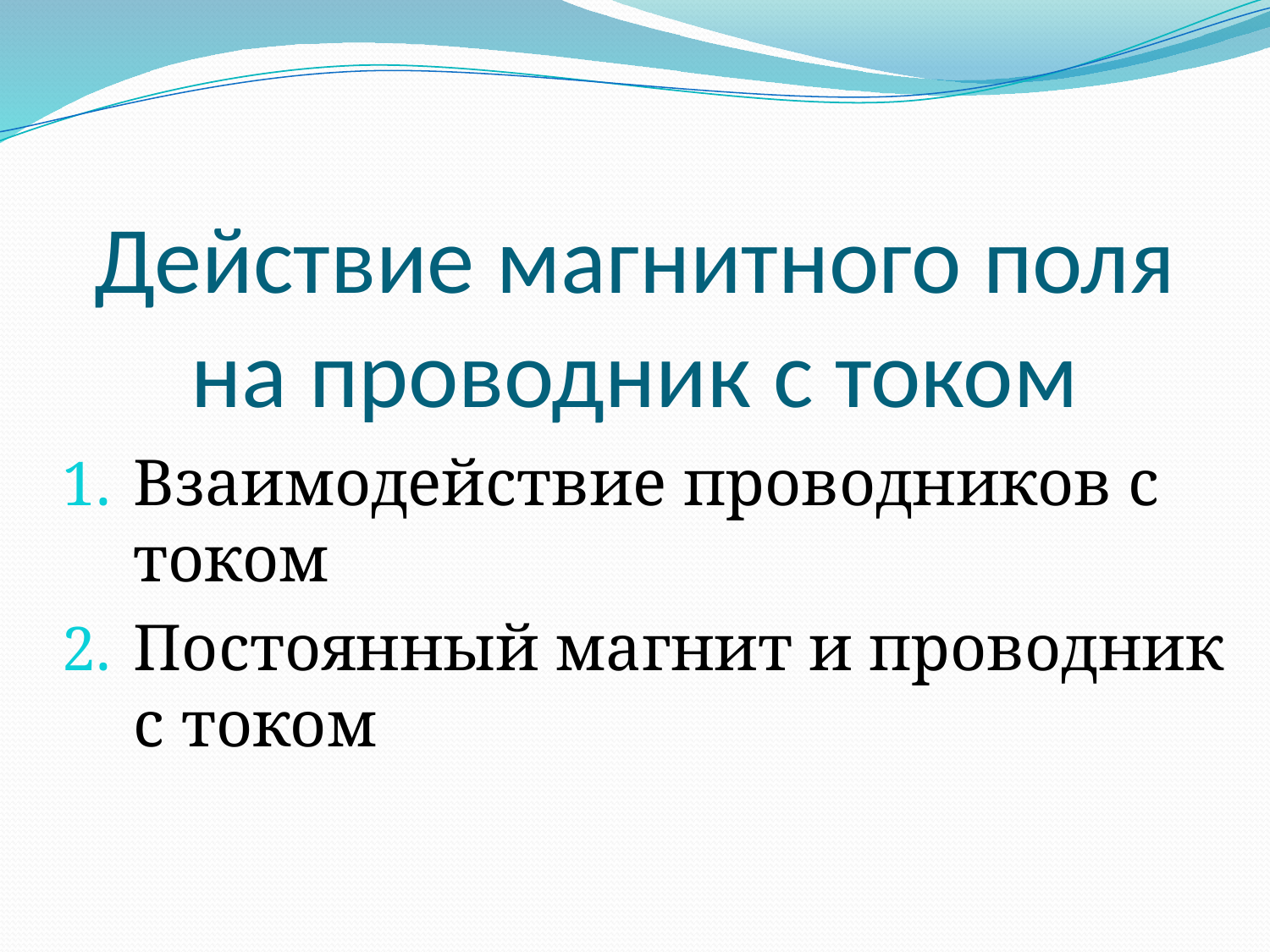

# Действие магнитного поля на проводник с током
Взаимодействие проводников с током
Постоянный магнит и проводник с током